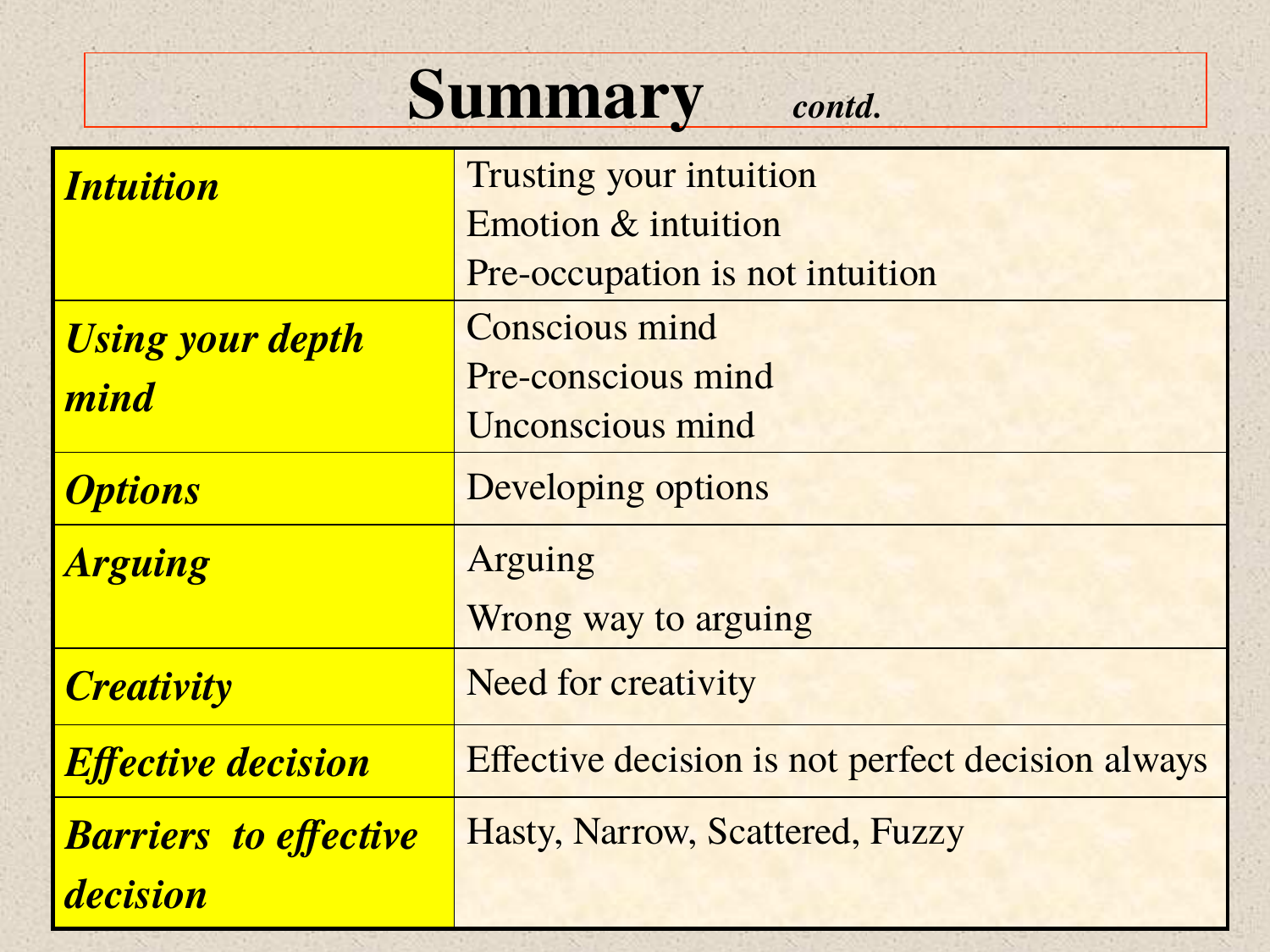

# Summary     contd.
| Intuition | Trusting your intuition Emotion & intuition Pre-occupation is not intuition |
| --- | --- |
| Using your depth mind | Conscious mind Pre-conscious mind Unconscious mind |
| Options | Developing options |
| Arguing | Arguing Wrong way to arguing |
| Creativity | Need for creativity |
| Effective decision | Effective decision is not perfect decision always |
| Barriers to effective decision | Hasty, Narrow, Scattered, Fuzzy |